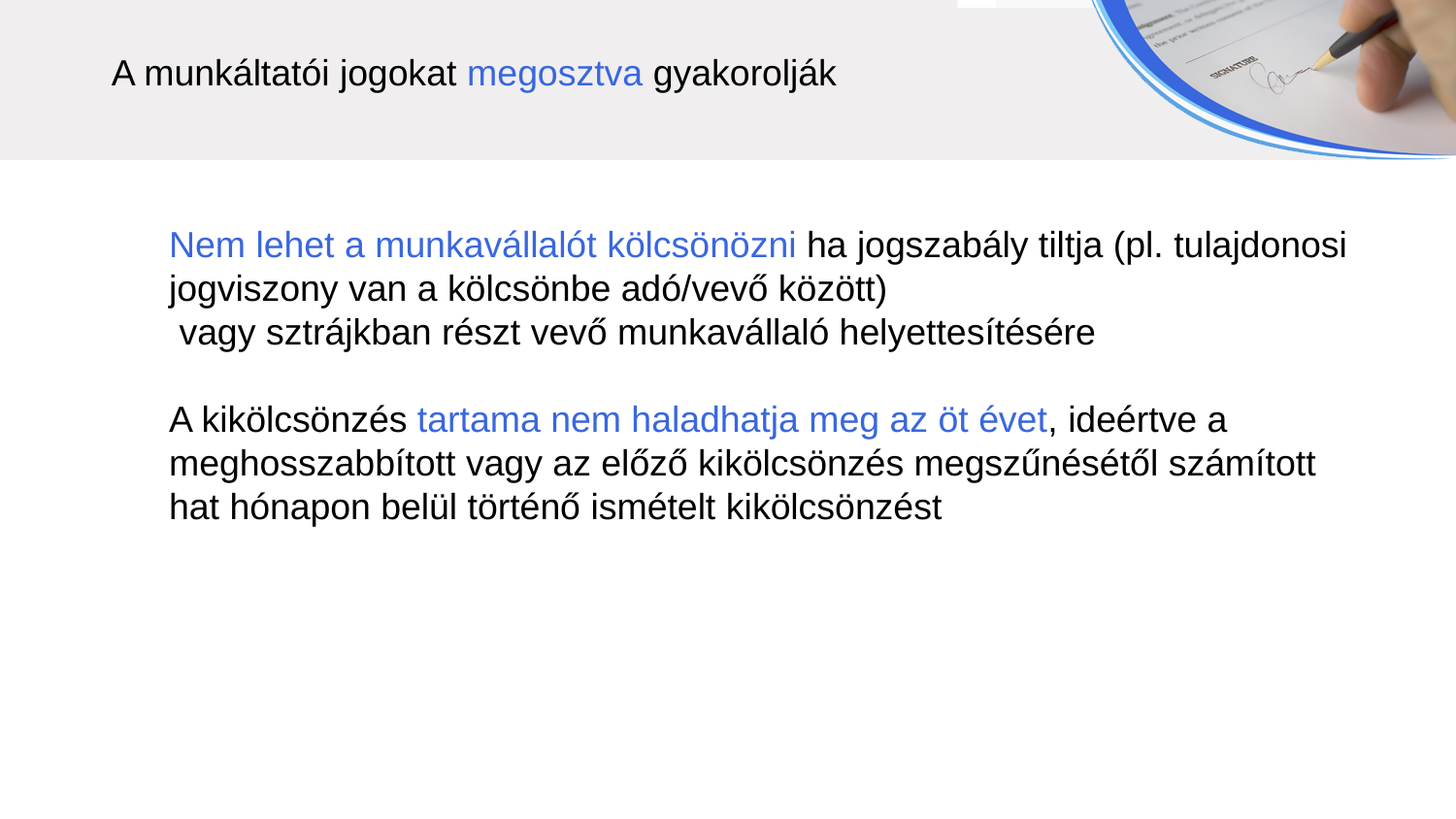

A munkáltatói jogokat megosztva gyakorolják

Nem lehet a munkavállalót kölcsönözni ha jogszabály tiltja (pl. tulajdonosi jogviszony van a kölcsönbe adó/vevő között)
 vagy sztrájkban részt vevő munkavállaló helyettesítésére

A kikölcsönzés tartama nem haladhatja meg az öt évet, ideértve a
meghosszabbított vagy az előző kikölcsönzés megszűnésétől számított
hat hónapon belül történő ismételt kikölcsönzést